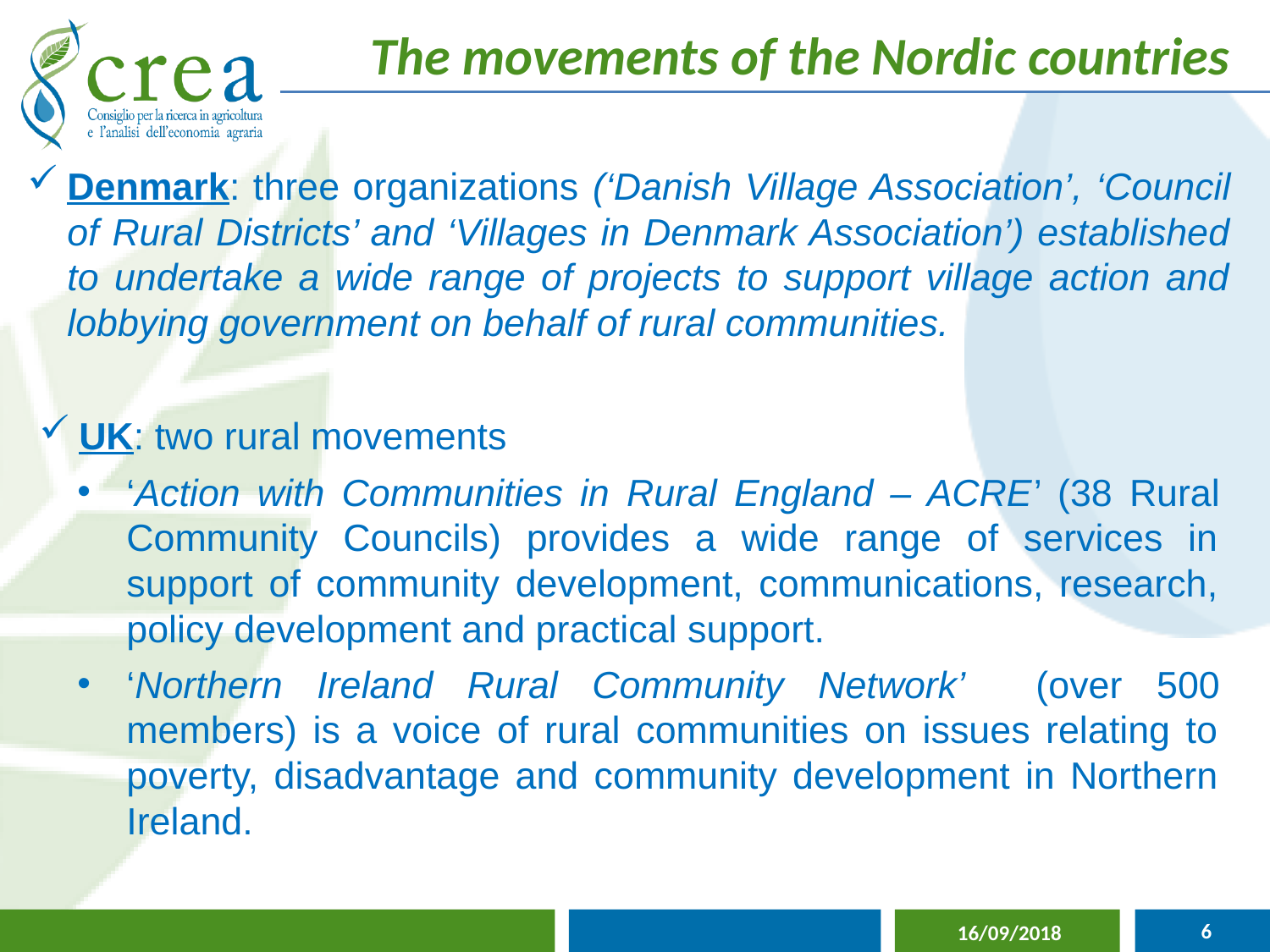

The movements of the Nordic countries
Denmark: three organizations (‘Danish Village Association’, ‘Council of Rural Districts’ and ‘Villages in Denmark Association’) established to undertake a wide range of projects to support village action and lobbying government on behalf of rural communities.
UK: two rural movements
‘Action with Communities in Rural England – ACRE’ (38 Rural Community Councils) provides a wide range of services in support of community development, communications, research, policy development and practical support.
‘Northern Ireland Rural Community Network’  (over 500 members) is a voice of rural communities on issues relating to poverty, disadvantage and community development in Northern Ireland.